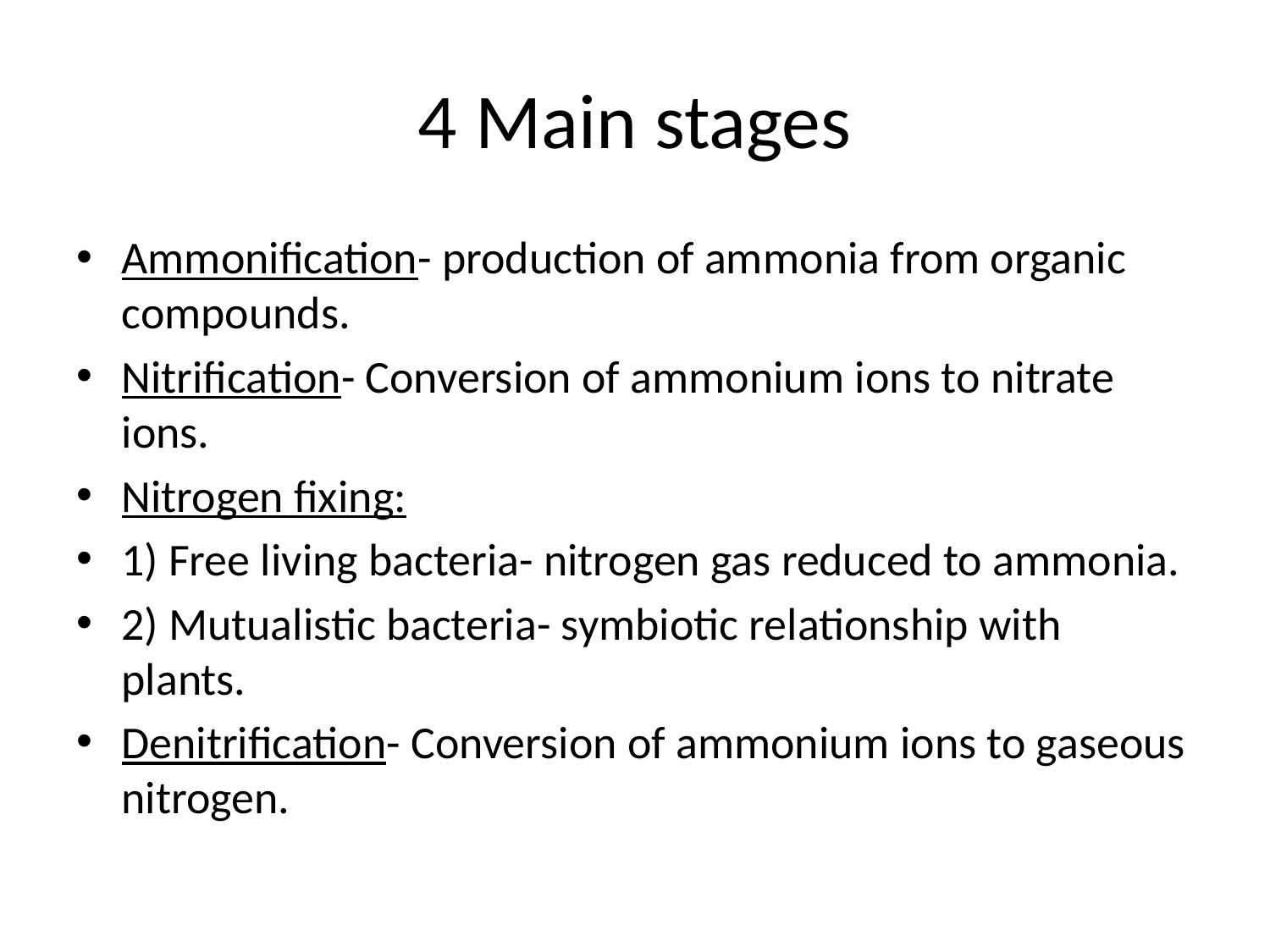

# 4 Main stages
Ammonification- production of ammonia from organic compounds.
Nitrification- Conversion of ammonium ions to nitrate ions.
Nitrogen fixing:
1) Free living bacteria- nitrogen gas reduced to ammonia.
2) Mutualistic bacteria- symbiotic relationship with plants.
Denitrification- Conversion of ammonium ions to gaseous nitrogen.